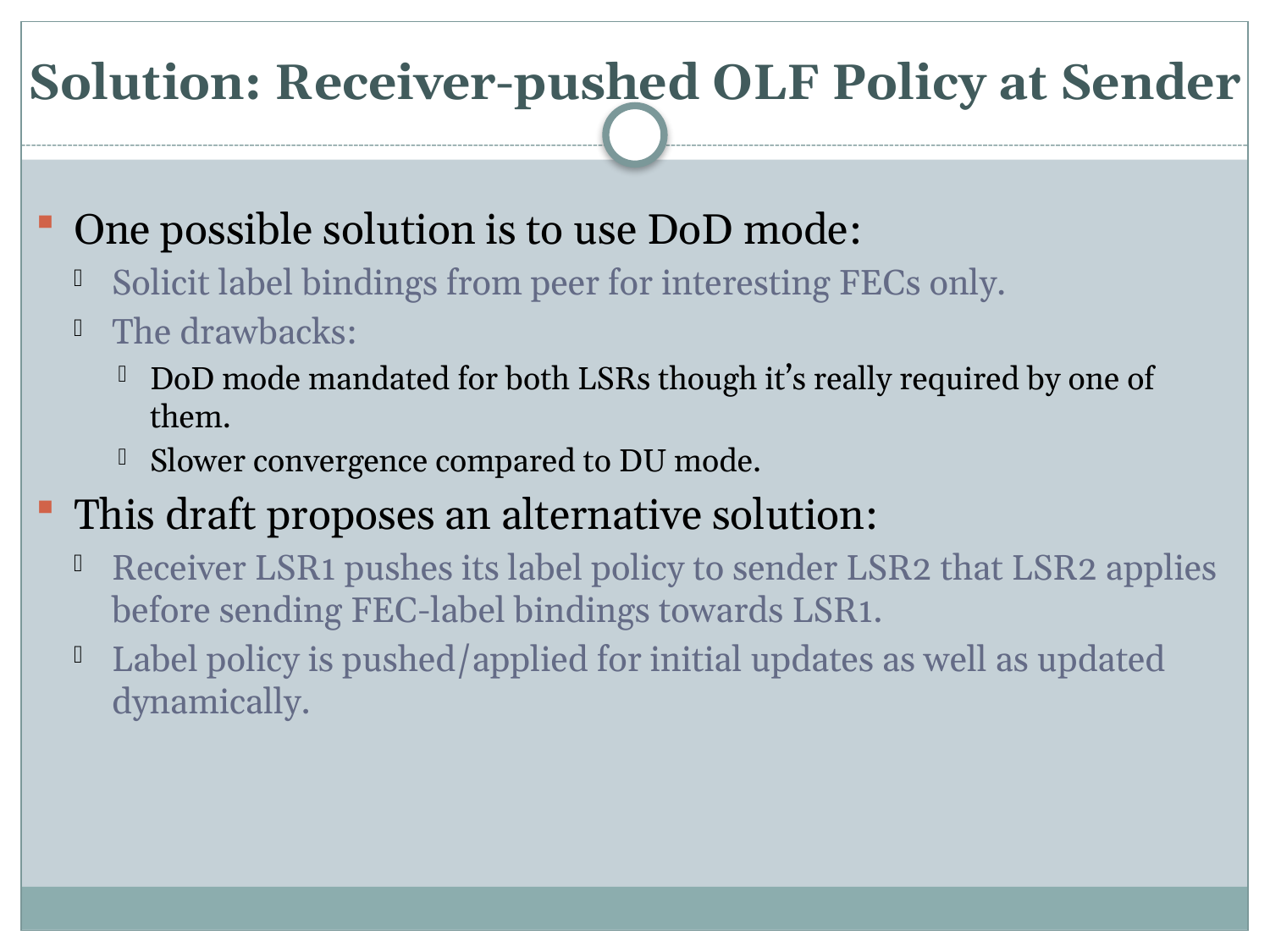

# Solution: Receiver-pushed OLF Policy at Sender
One possible solution is to use DoD mode:
Solicit label bindings from peer for interesting FECs only.
The drawbacks:
DoD mode mandated for both LSRs though it’s really required by one of them.
Slower convergence compared to DU mode.
This draft proposes an alternative solution:
Receiver LSR1 pushes its label policy to sender LSR2 that LSR2 applies before sending FEC-label bindings towards LSR1.
Label policy is pushed/applied for initial updates as well as updated dynamically.